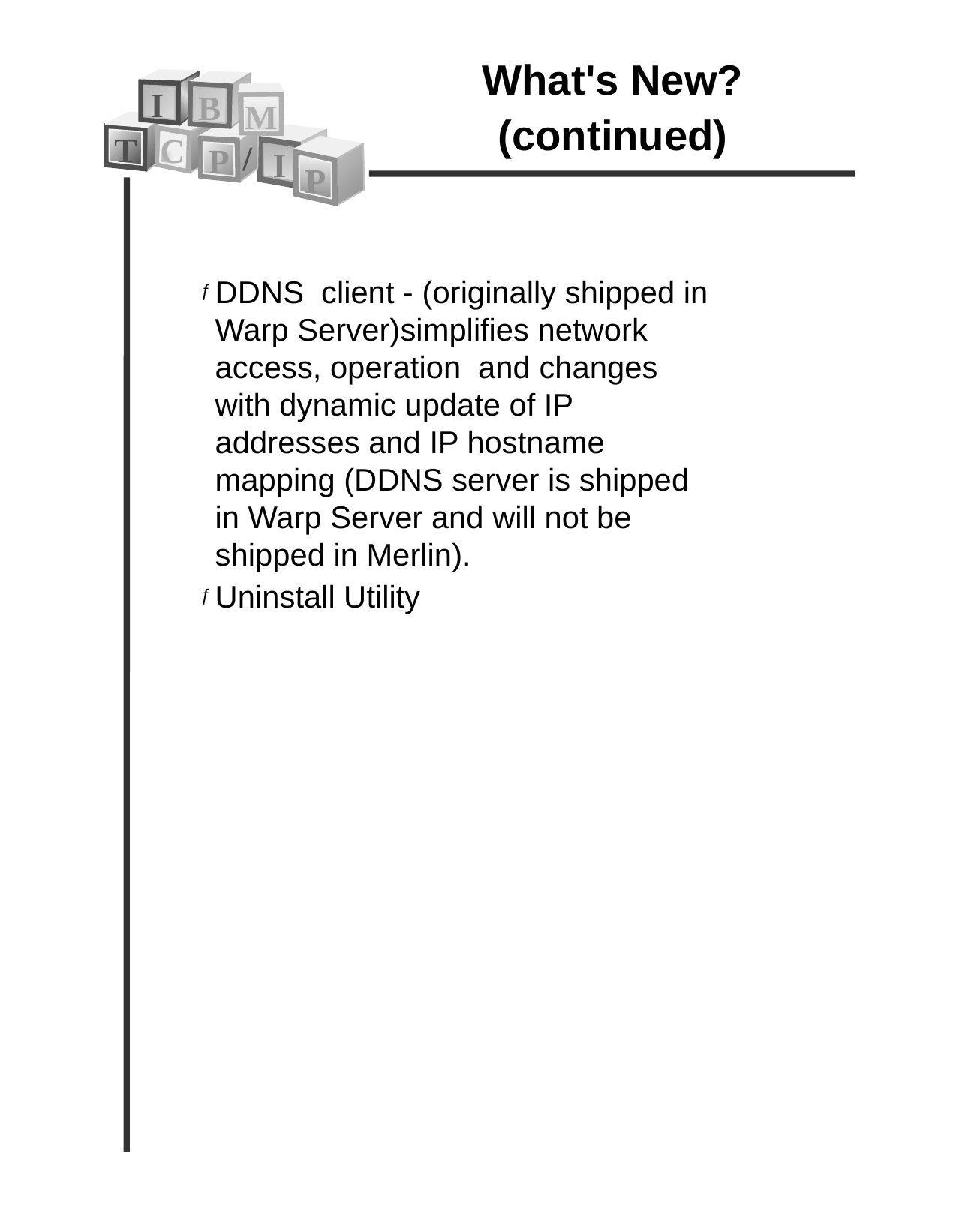

What's New? (continued)

I

B

M

T
C

/

P

I

P

DDNS  client - (originally shipped in Warp Server)simplifies network access, operation  and changes with dynamic update of IP addresses and IP hostname mapping (DDNS server is shipped in Warp Server and will not be shipped in Merlin).
Uninstall Utility